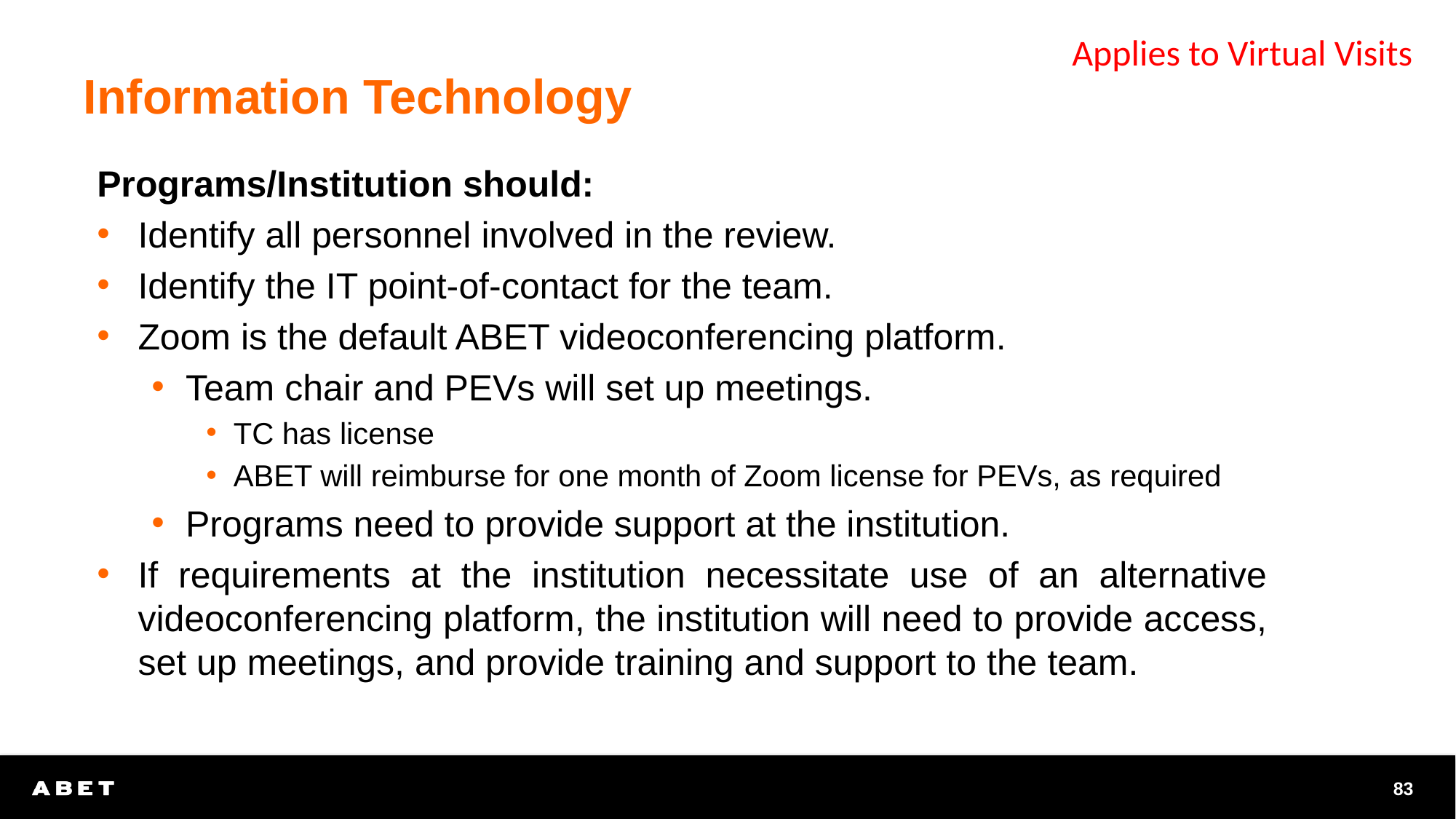

Applies to Virtual Visits
# Information Technology
Programs/Institution should:
Identify all personnel involved in the review.
Identify the IT point-of-contact for the team.
Zoom is the default ABET videoconferencing platform.
Team chair and PEVs will set up meetings.
TC has license
ABET will reimburse for one month of Zoom license for PEVs, as required
Programs need to provide support at the institution.
If requirements at the institution necessitate use of an alternative videoconferencing platform, the institution will need to provide access, set up meetings, and provide training and support to the team.